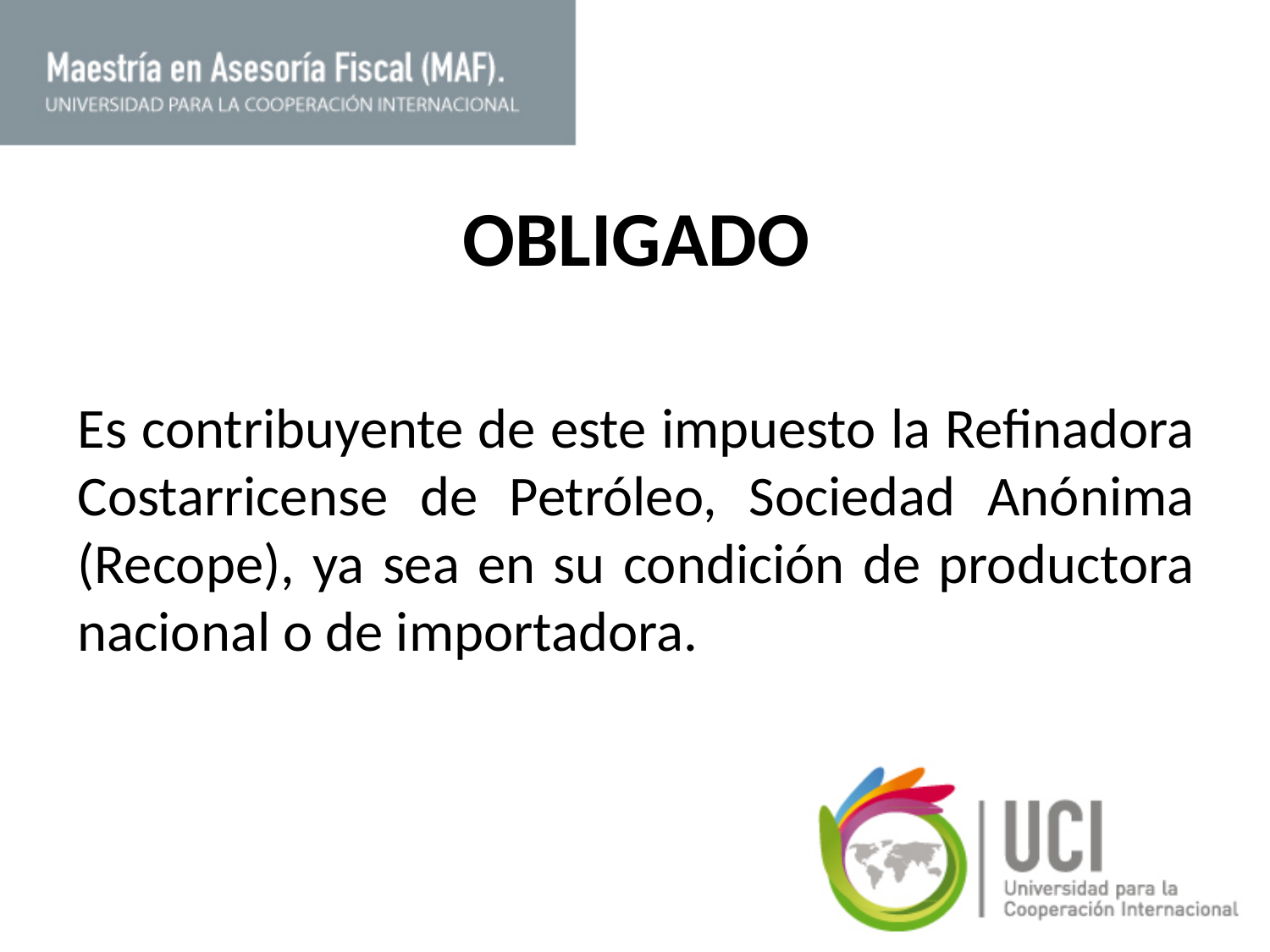

# OBLIGADO

Es contribuyente de este impuesto la Refinadora Costarricense de Petróleo, Sociedad Anónima (Recope), ya sea en su condición de productora nacional o de importadora.